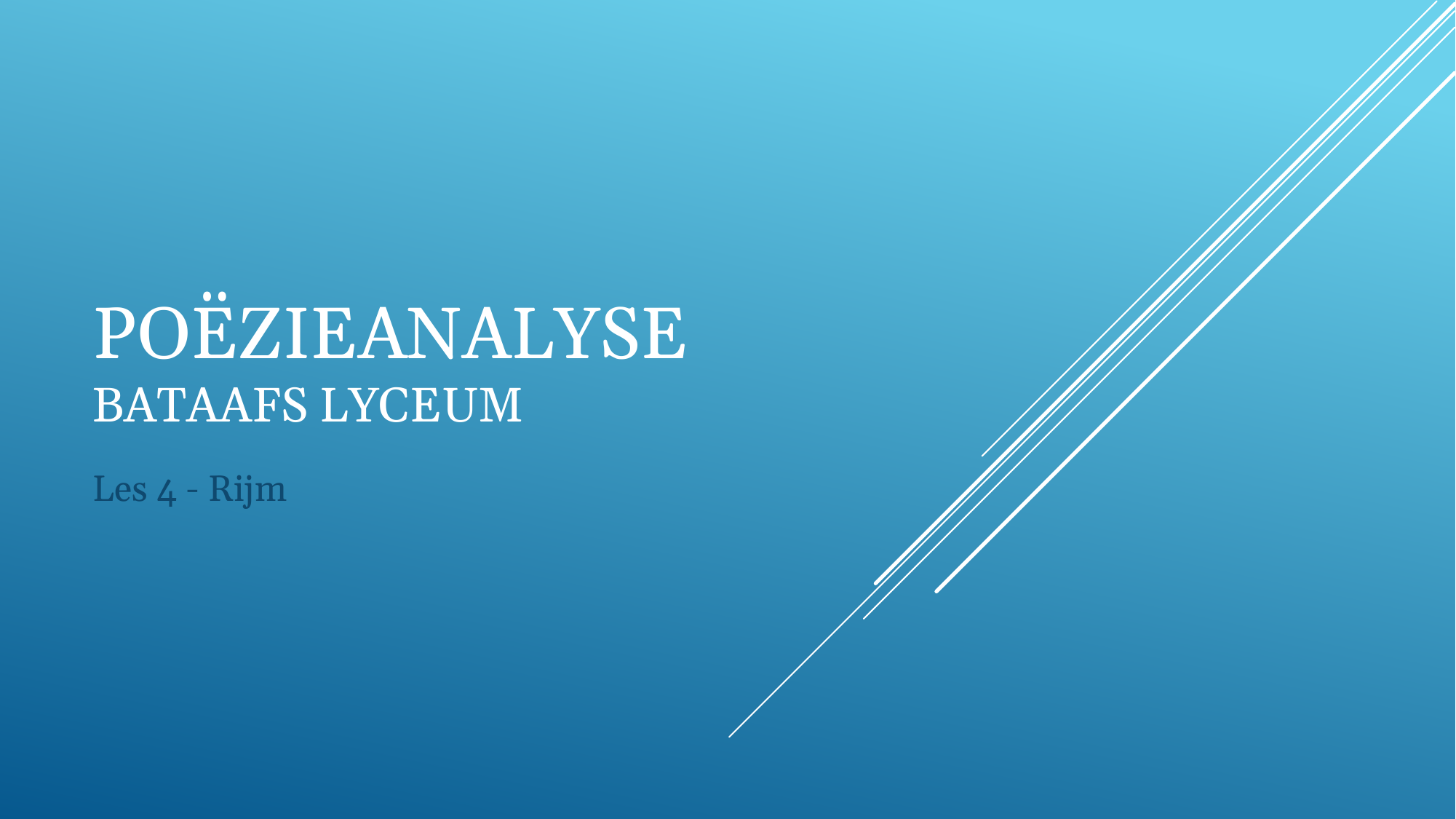

# Poëzieanalyse bataafs lyceum
Les 4 - Rijm